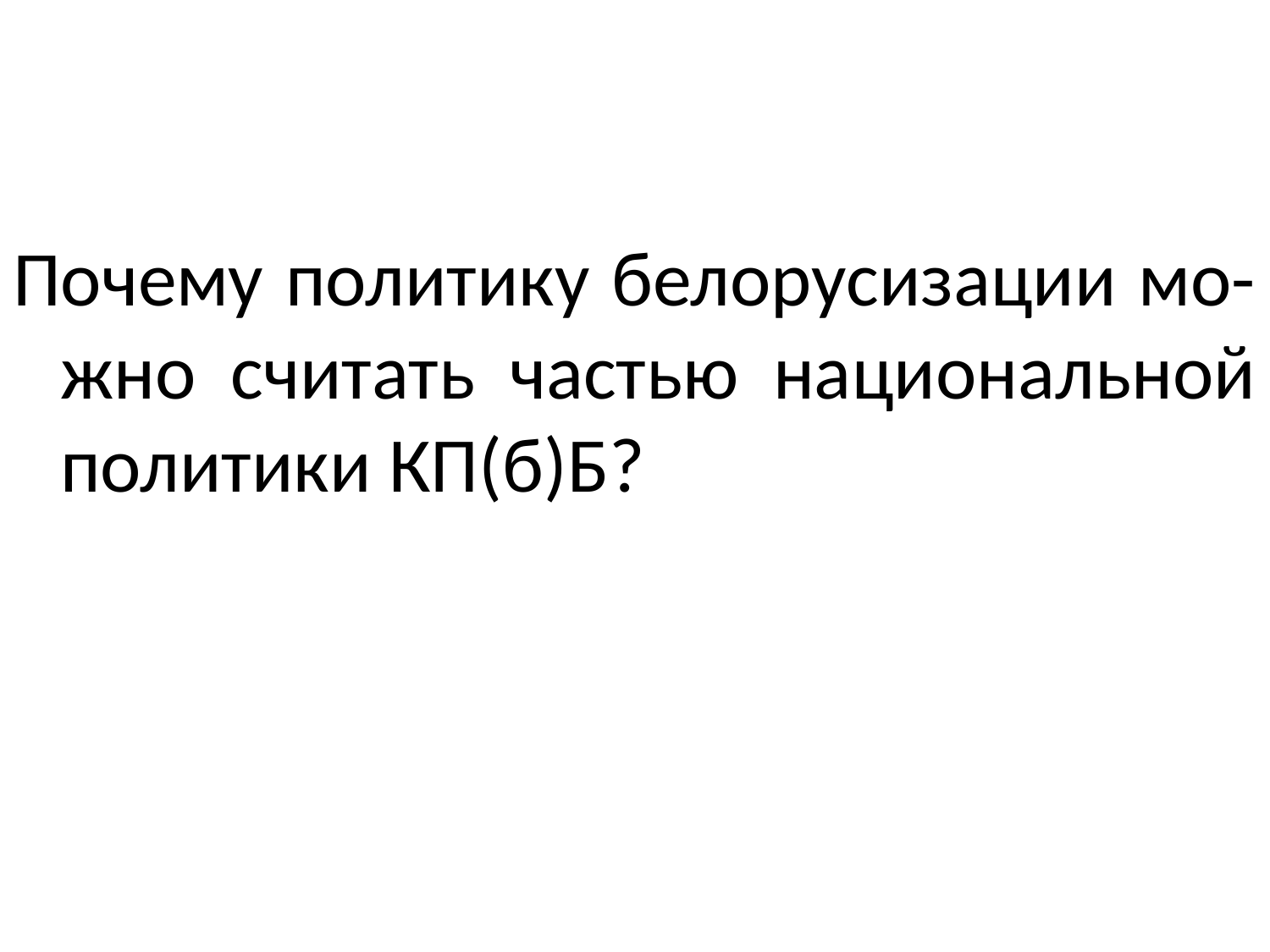

#
Почему политику белорусизации мо-жно считать частью национальной политики КП(б)Б?